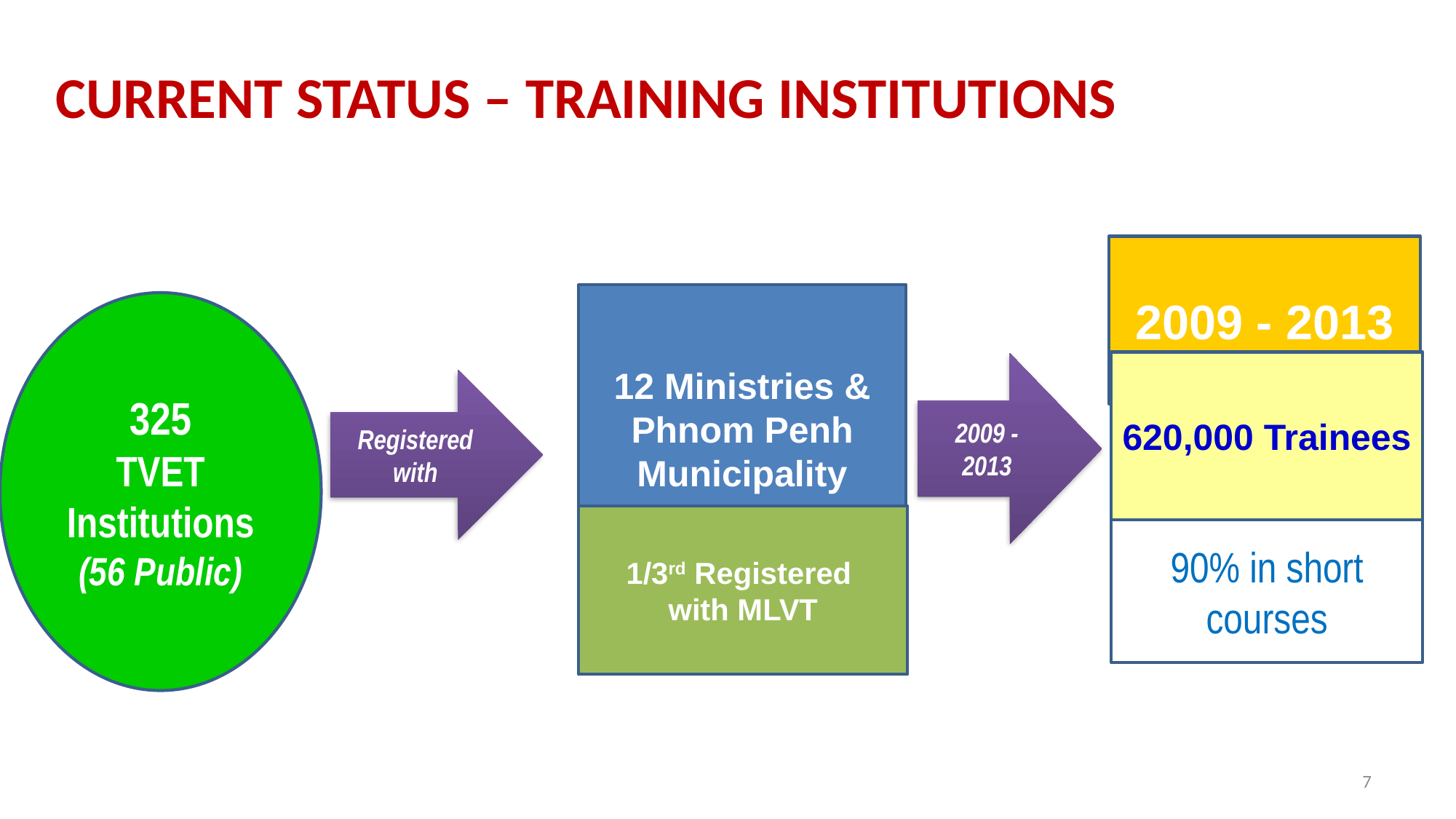

CURRENT STATUS – TRAINING INSTITUTIONS
2009 - 2013
12 Ministries &
Phnom Penh Municipality
325
TVET
Institutions
(56 Public)
620,000 Trainees
2009 - 2013
Registered with
1/3rd Registered
with MLVT
90% in short courses
7